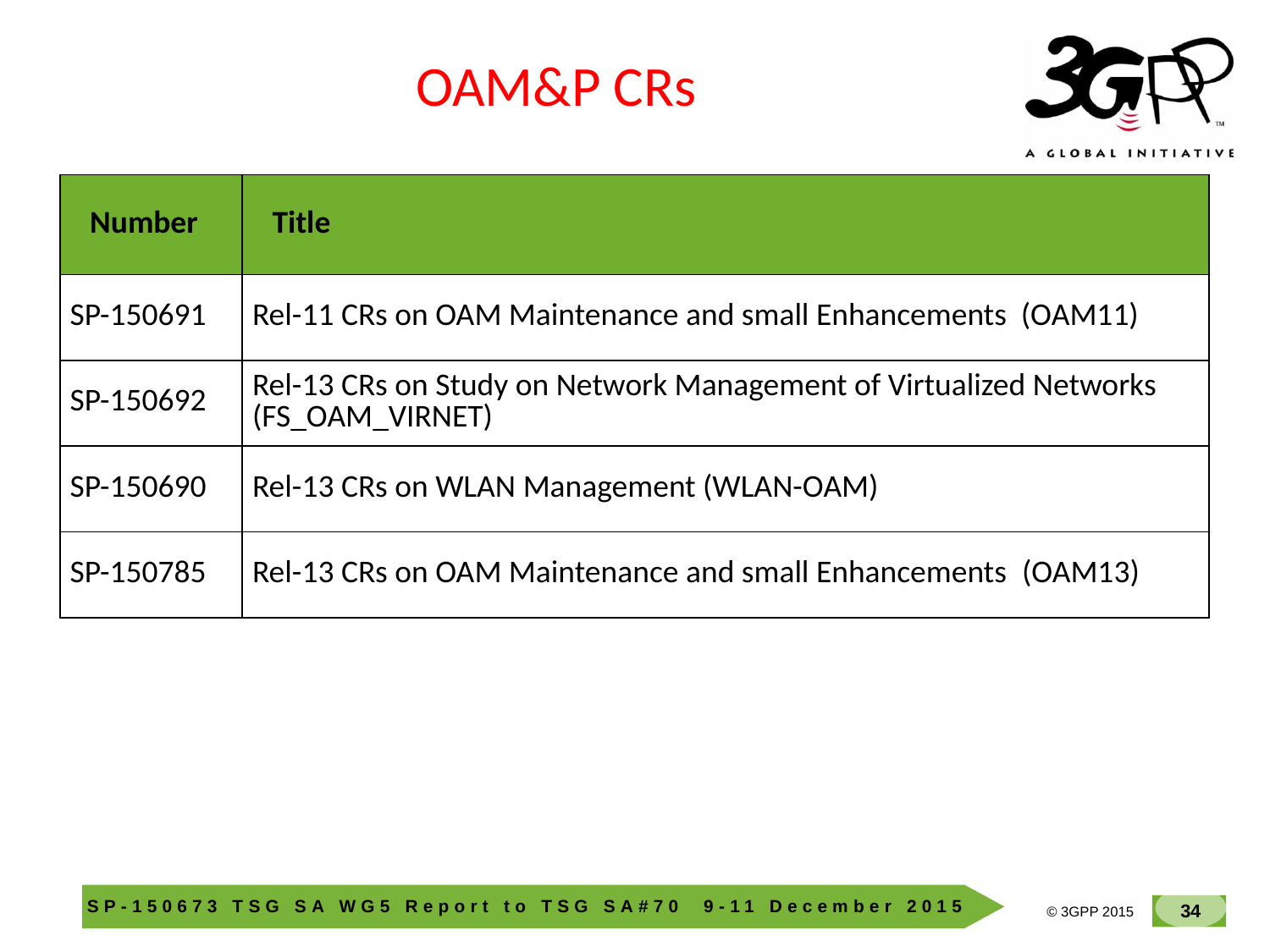

OAM&P CRs
| Number | Title |
| --- | --- |
| SP-150691 | Rel-11 CRs on OAM Maintenance and small Enhancements (OAM11) |
| SP-150692 | Rel-13 CRs on Study on Network Management of Virtualized Networks (FS\_OAM\_VIRNET) |
| SP-150690 | Rel-13 CRs on WLAN Management (WLAN-OAM) |
| SP-150785 | Rel-13 CRs on OAM Maintenance and small Enhancements  (OAM13) |